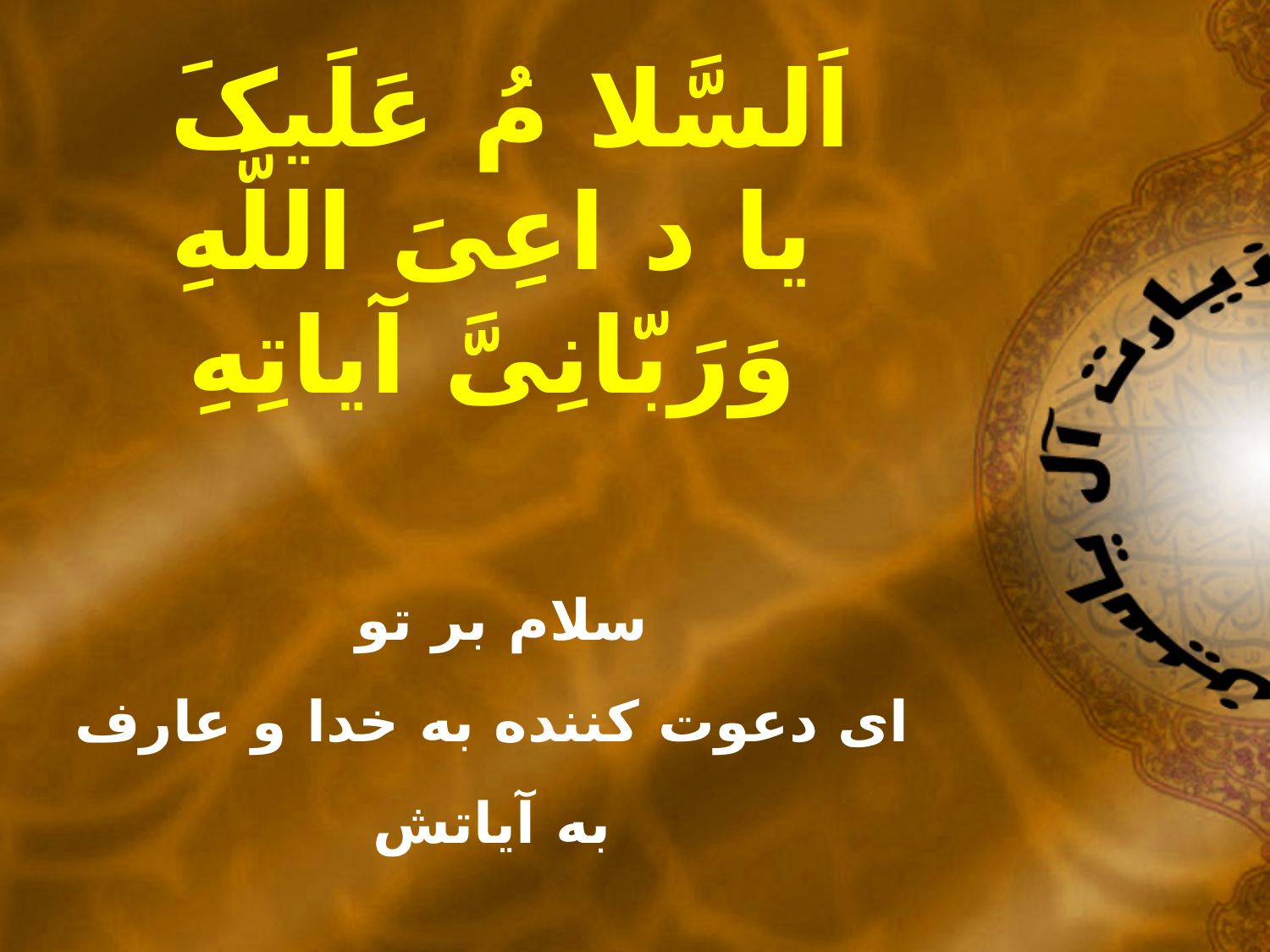

اَلسَّلا مُ عَلَيکَ
يا د اعِىَ اللَّهِ وَرَبّانِىَّ آياتِهِ
سلام بر تو
اى دعوت کننده به خدا و عارف به آياتش